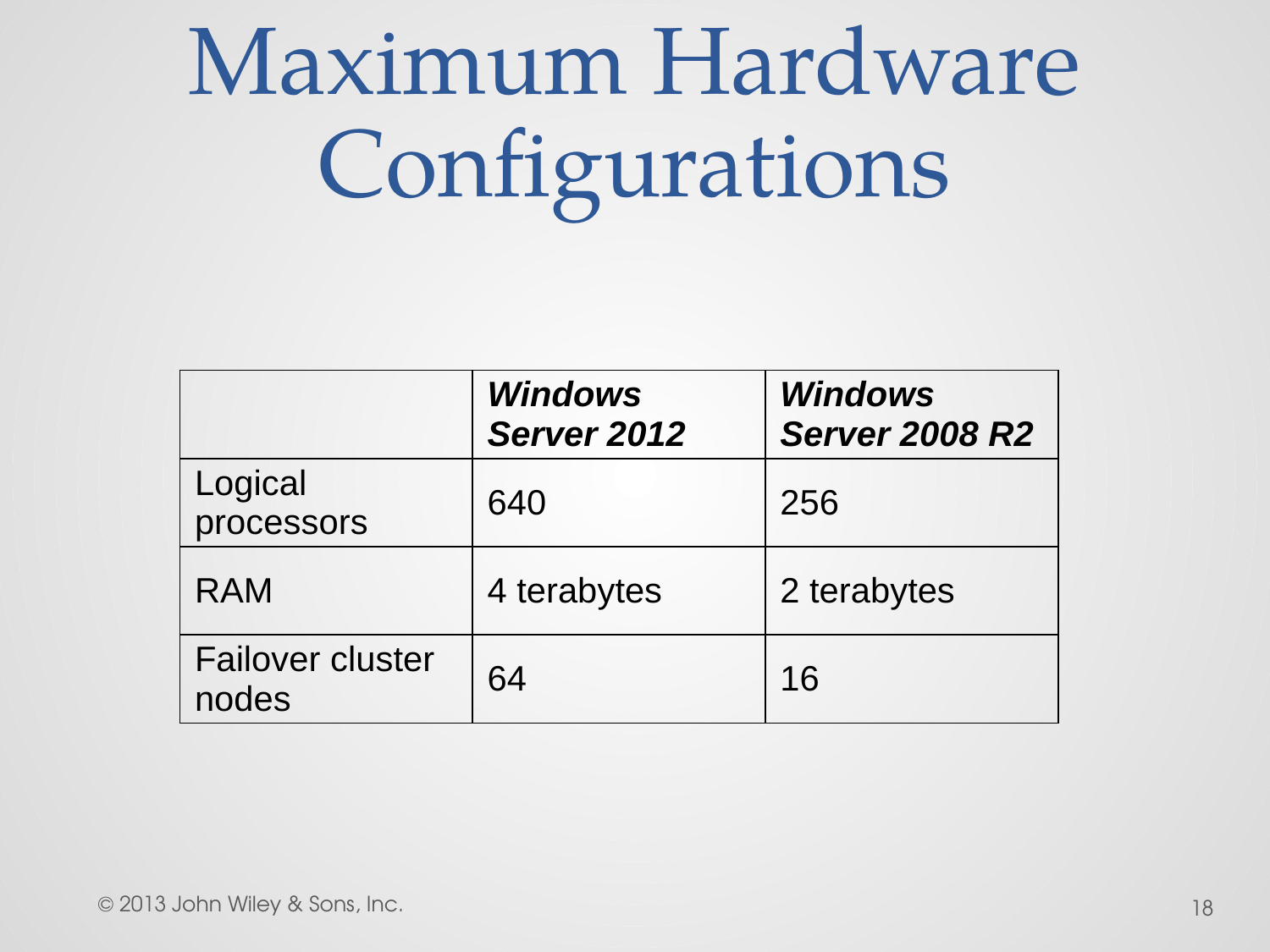

# Maximum Hardware Configurations
|  | Windows Server 2012 | Windows Server 2008 R2 |
| --- | --- | --- |
| Logical processors | 640 | 256 |
| RAM | 4 terabytes | 2 terabytes |
| Failover cluster nodes | 64 | 16 |
© 2013 John Wiley & Sons, Inc.
18